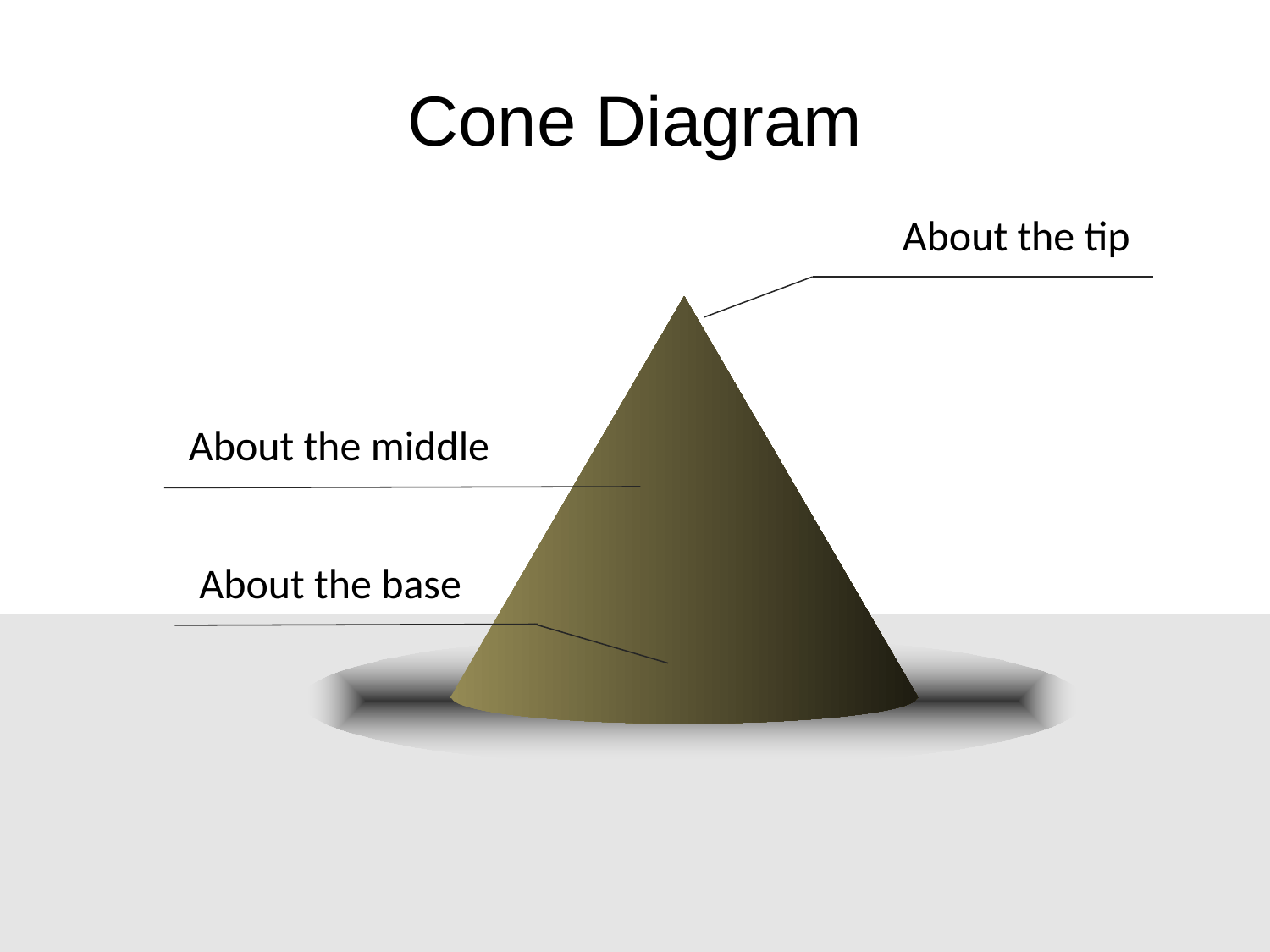

# Cone Diagram
About the tip

About the middle
About the base